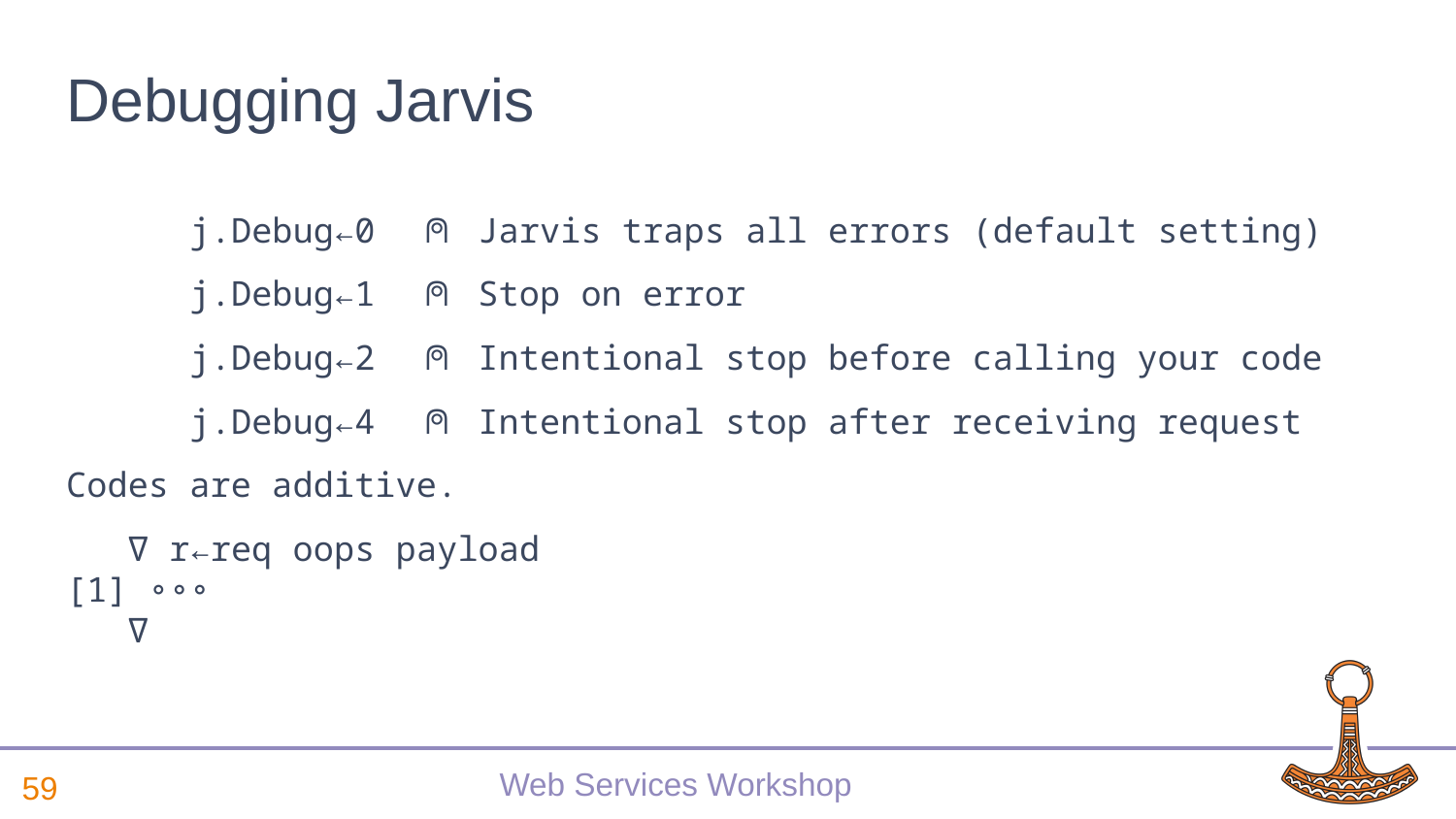

# Debugging Jarvis
      j.Debug←0  ⍝ Jarvis traps all errors (default setting)
      j.Debug←1  ⍝ Stop on error
      j.Debug←2  ⍝ Intentional stop before calling your code
      j.Debug←4  ⍝ Intentional stop after receiving request
Codes are additive.
   ∇ r←req oops payload
[1] ∘∘∘
   ∇